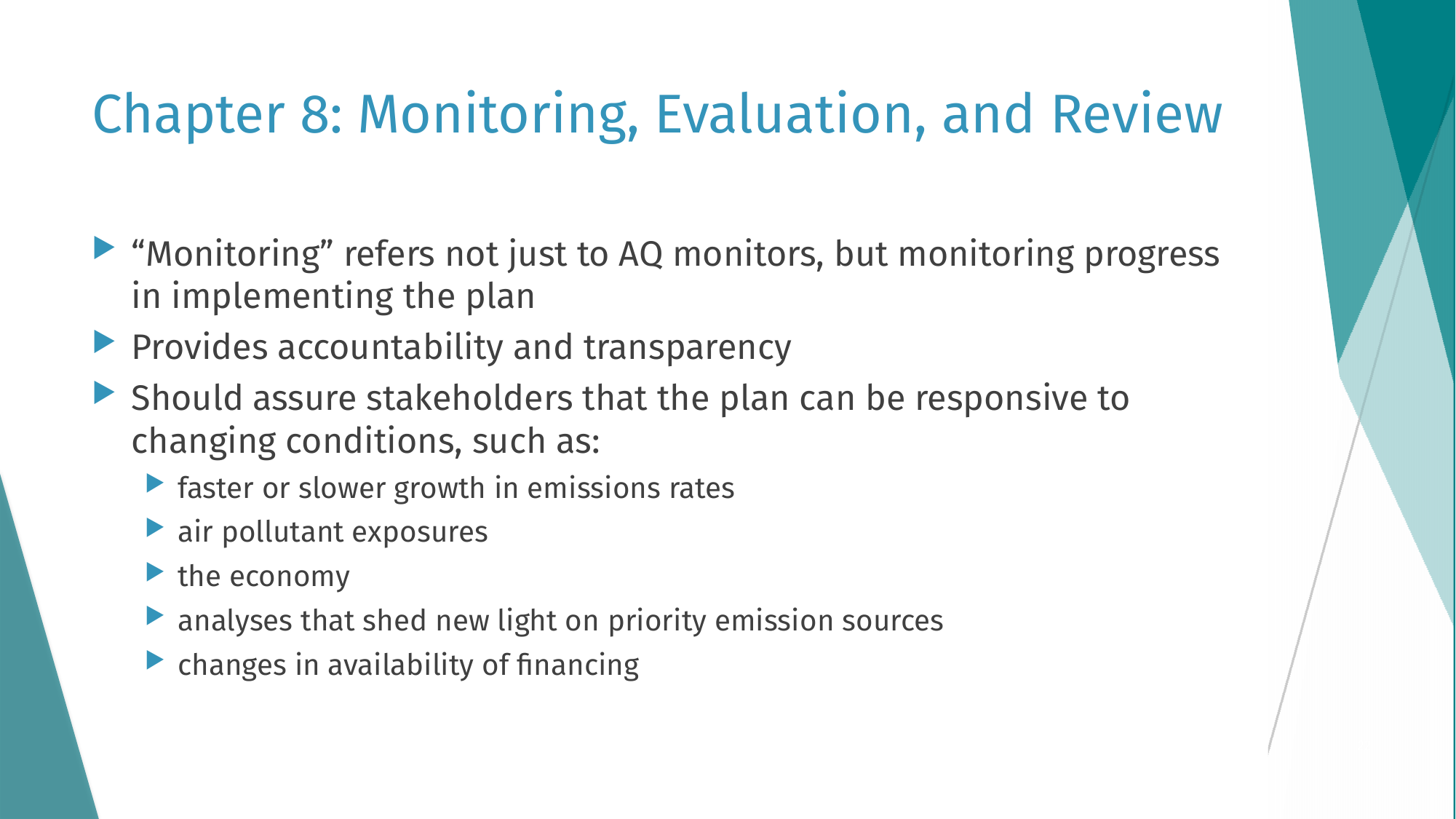

# Chapter 8: Monitoring, Evaluation, and Review
“Monitoring” refers not just to AQ monitors, but monitoring progress in implementing the plan
Provides accountability and transparency
Should assure stakeholders that the plan can be responsive to changing conditions, such as:
faster or slower growth in emissions rates
air pollutant exposures
the economy
analyses that shed new light on priority emission sources
changes in availability of financing

22